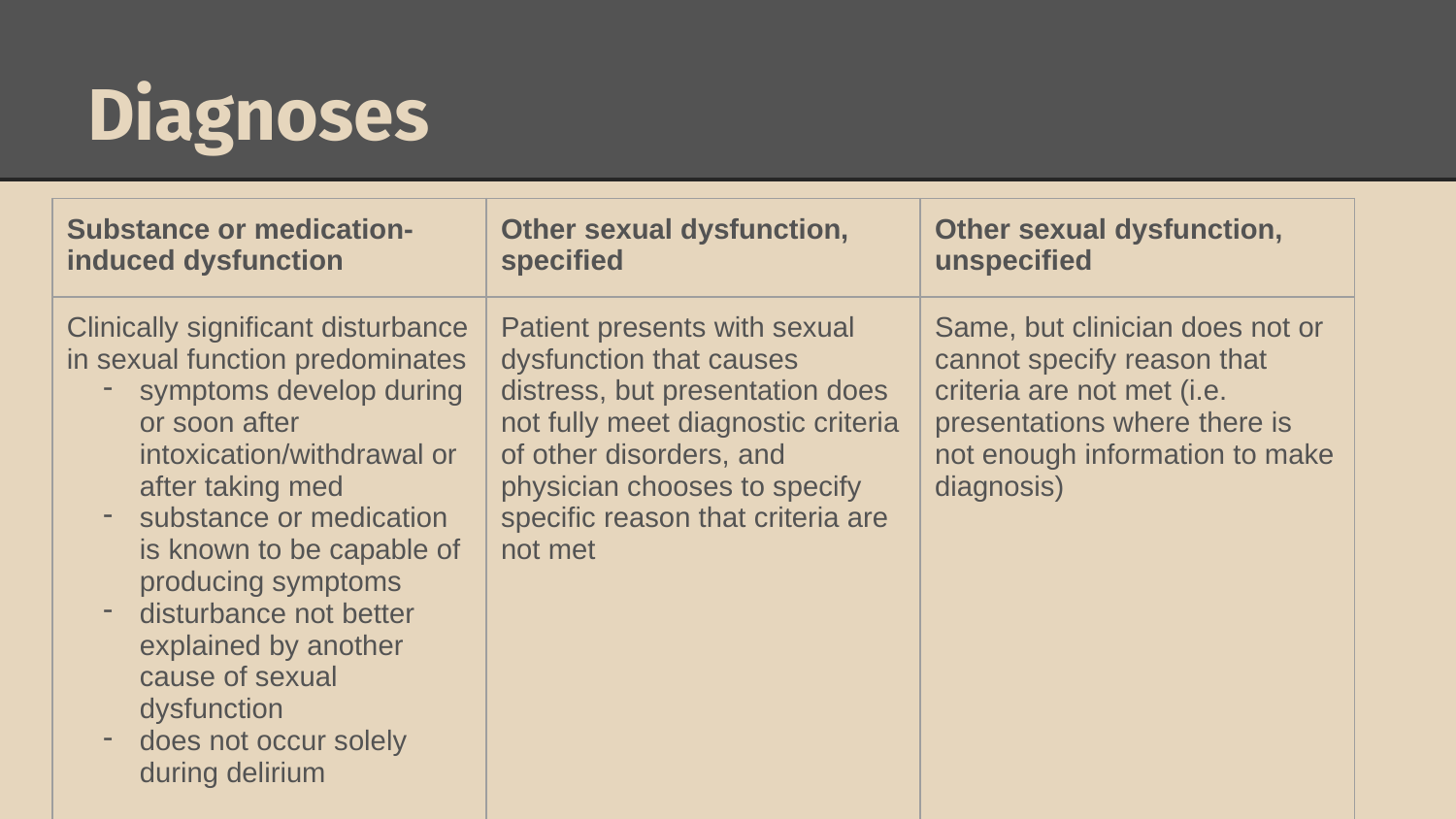

# Diagnoses

| Substance or medication- induced dysfunction | Other sexual dysfunction, specified | Other sexual dysfunction, unspecified |
| --- | --- | --- |
| Clinically significant disturbance in sexual function predominates symptoms develop during or soon after intoxication/withdrawal or after taking med substance or medication is known to be capable of producing symptoms disturbance not better explained by another cause of sexual dysfunction does not occur solely during delirium | Patient presents with sexual dysfunction that causes distress, but presentation does not fully meet diagnostic criteria of other disorders, and physician chooses to specify specific reason that criteria are not met | Same, but clinician does not or cannot specify reason that criteria are not met (i.e. presentations where there is not enough information to make diagnosis) |